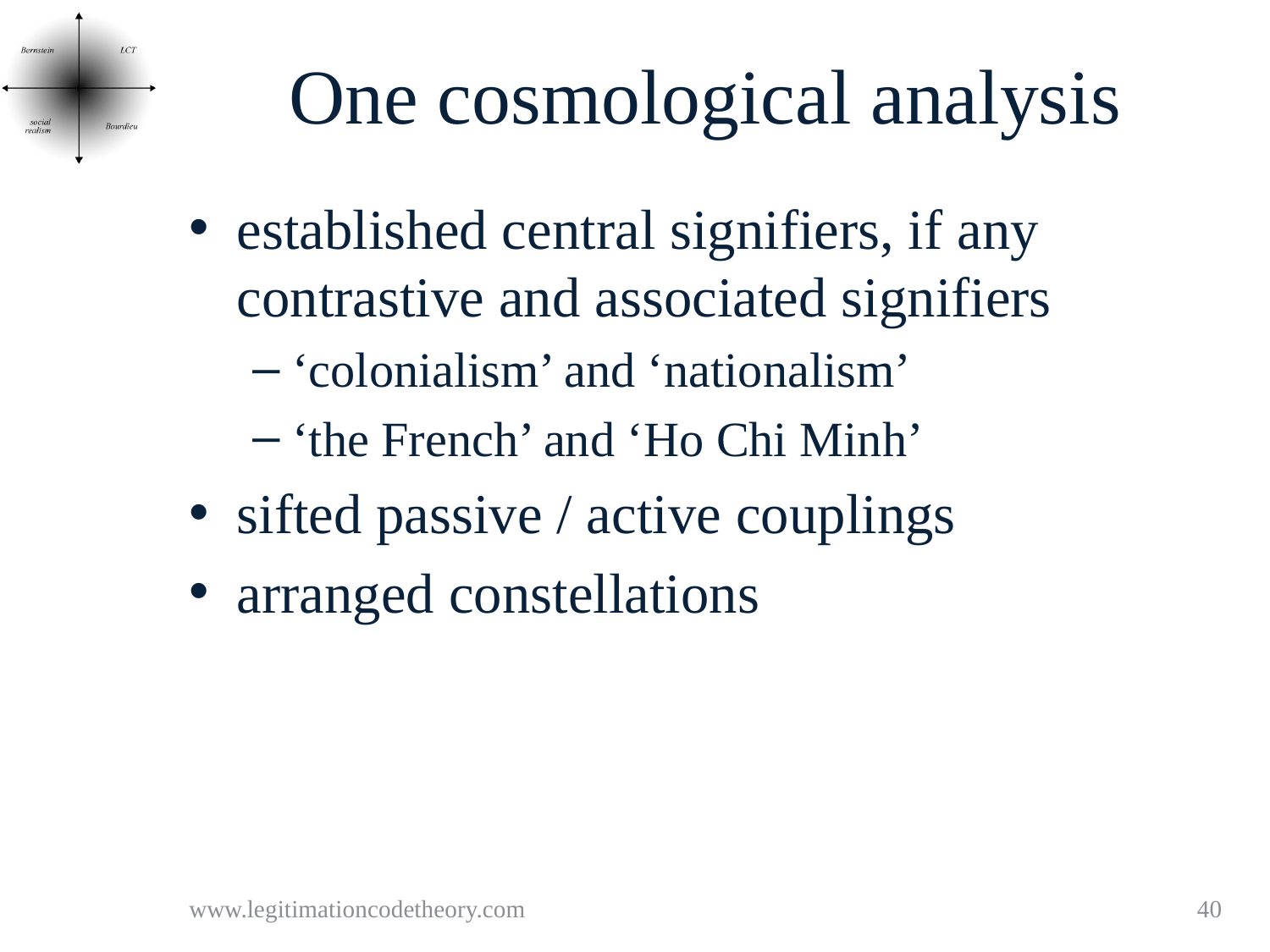

# One cosmological analysis

established central signifiers, if any contrastive and associated signifiers
‘colonialism’ and ‘nationalism’
‘the French’ and ‘Ho Chi Minh’
sifted passive / active couplings
arranged constellations

www.legitimationcodetheory.com
40